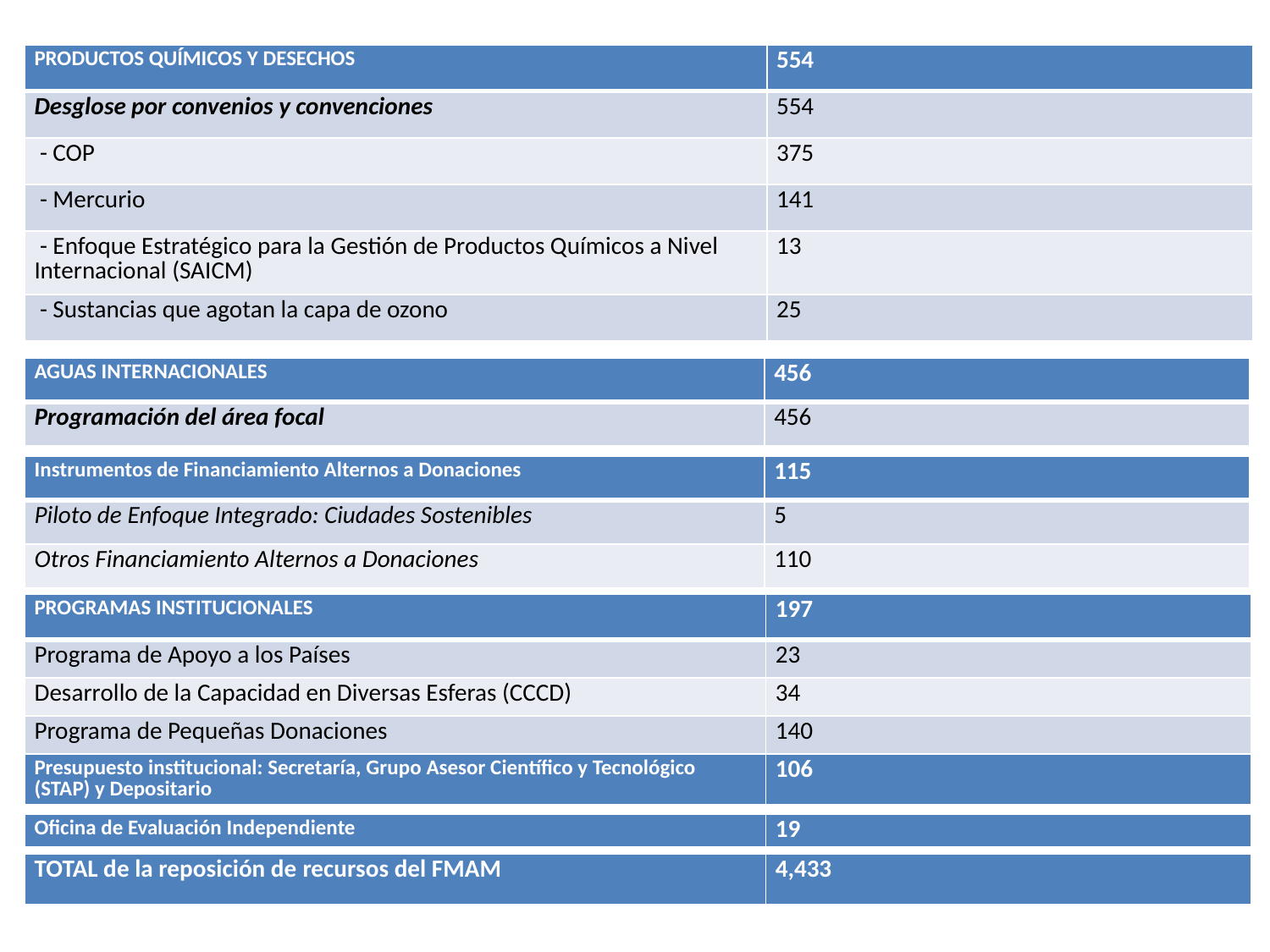

| PRODUCTOS QUÍMICOS Y DESECHOS | 554 |
| --- | --- |
| Desglose por convenios y convenciones | 554 |
| - COP | 375 |
| - Mercurio | 141 |
| - Enfoque Estratégico para la Gestión de Productos Químicos a Nivel Internacional (SAICM) | 13 |
| - Sustancias que agotan la capa de ozono | 25 |
| AGUAS INTERNACIONALES | 456 |
| --- | --- |
| Programación del área focal | 456 |
| Instrumentos de Financiamiento Alternos a Donaciones | 115 |
| --- | --- |
| Piloto de Enfoque Integrado: Ciudades Sostenibles | 5 |
| Otros Financiamiento Alternos a Donaciones | 110 |
| PROGRAMAS INSTITUCIONALES | 197 |
| --- | --- |
| Programa de Apoyo a los Países | 23 |
| Desarrollo de la Capacidad en Diversas Esferas (CCCD) | 34 |
| Programa de Pequeñas Donaciones | 140 |
| Presupuesto institucional: Secretaría, Grupo Asesor Científico y Tecnológico (STAP) y Depositario | 106 |
| --- | --- |
| Oficina de Evaluación Independiente | 19 |
| --- | --- |
| TOTAL de la reposición de recursos del FMAM | 4,433 |
| --- | --- |